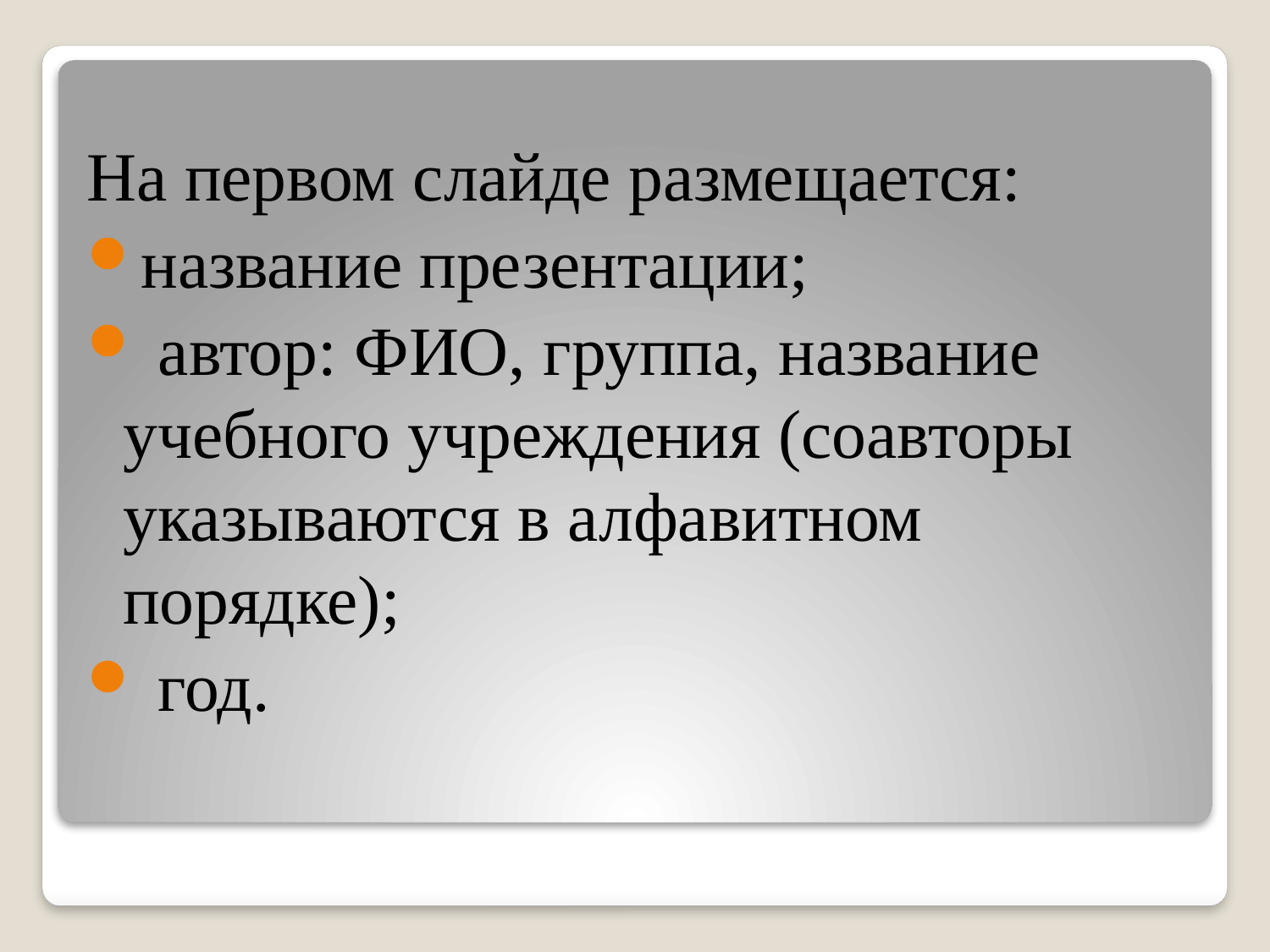

На первом слайде размещается:
название презентации;
 автор: ФИО, группа, название учебного учреждения (соавторы указываются в алфавитном порядке);
 год.